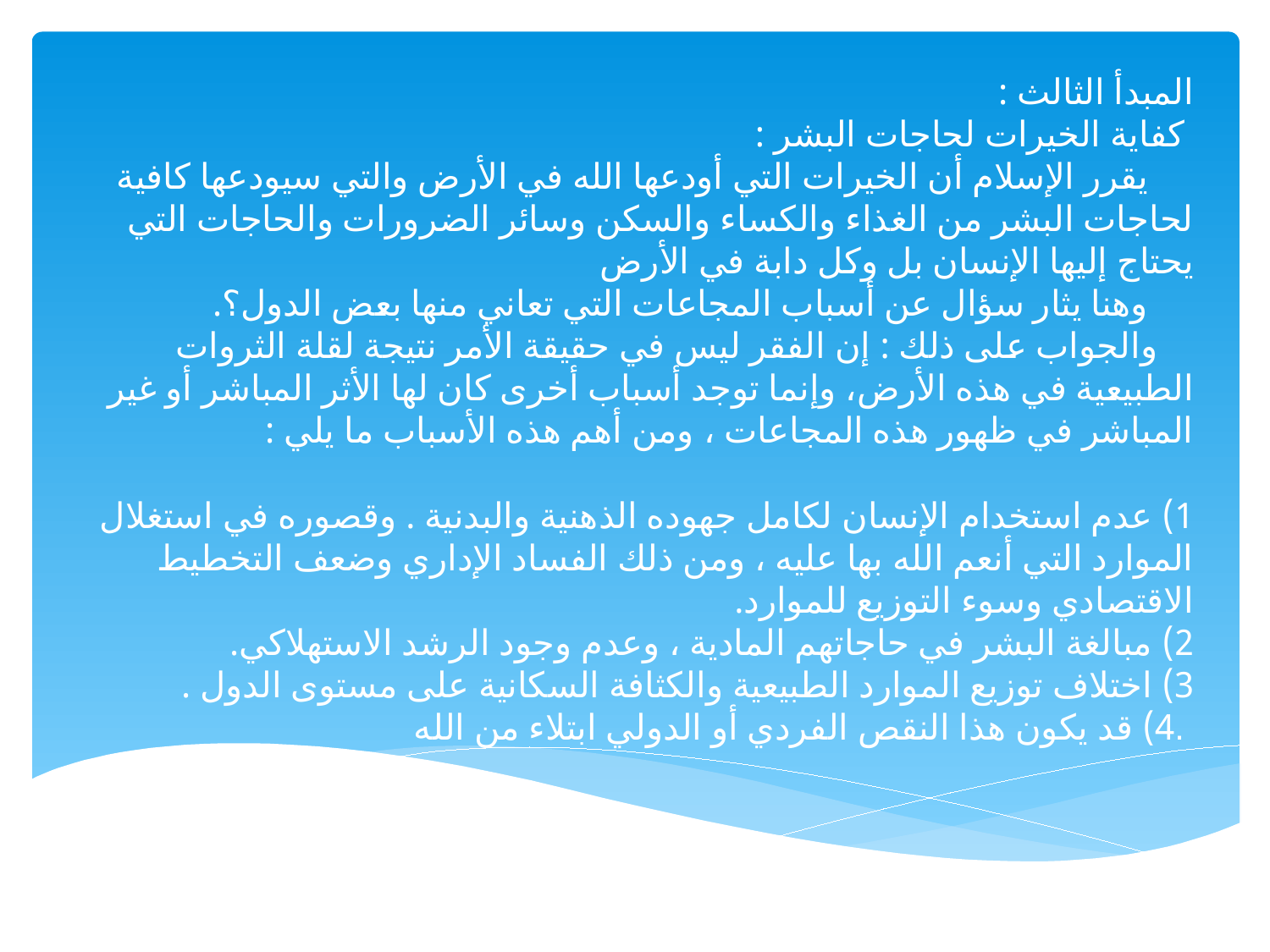

المبدأ الثالث :
 كفاية الخيرات لحاجات البشر :
     يقرر الإسلام أن الخيرات التي أودعها الله في الأرض والتي سيودعها كافية لحاجات البشر من الغذاء والكساء والسكن وسائر الضرورات والحاجات التي يحتاج إليها الإنسان بل وكل دابة في الأرض
     وهنا يثار سؤال عن أسباب المجاعات التي تعاني منها بعض الدول؟.
    والجواب على ذلك : إن الفقر ليس في حقيقة الأمر نتيجة لقلة الثروات الطبيعية في هذه الأرض، وإنما توجد أسباب أخرى كان لها الأثر المباشر أو غير المباشر في ظهور هذه المجاعات ، ومن أهم هذه الأسباب ما يلي :
1) عدم استخدام الإنسان لكامل جهوده الذهنية والبدنية . وقصوره في استغلال الموارد التي أنعم الله بها عليه ، ومن ذلك الفساد الإداري وضعف التخطيط الاقتصادي وسوء التوزيع للموارد.
2) مبالغة البشر في حاجاتهم المادية ، وعدم وجود الرشد الاستهلاكي.
3) اختلاف توزيع الموارد الطبيعية والكثافة السكانية على مستوى الدول .
4) قد يكون هذا النقص الفردي أو الدولي ابتلاء من الله.
#